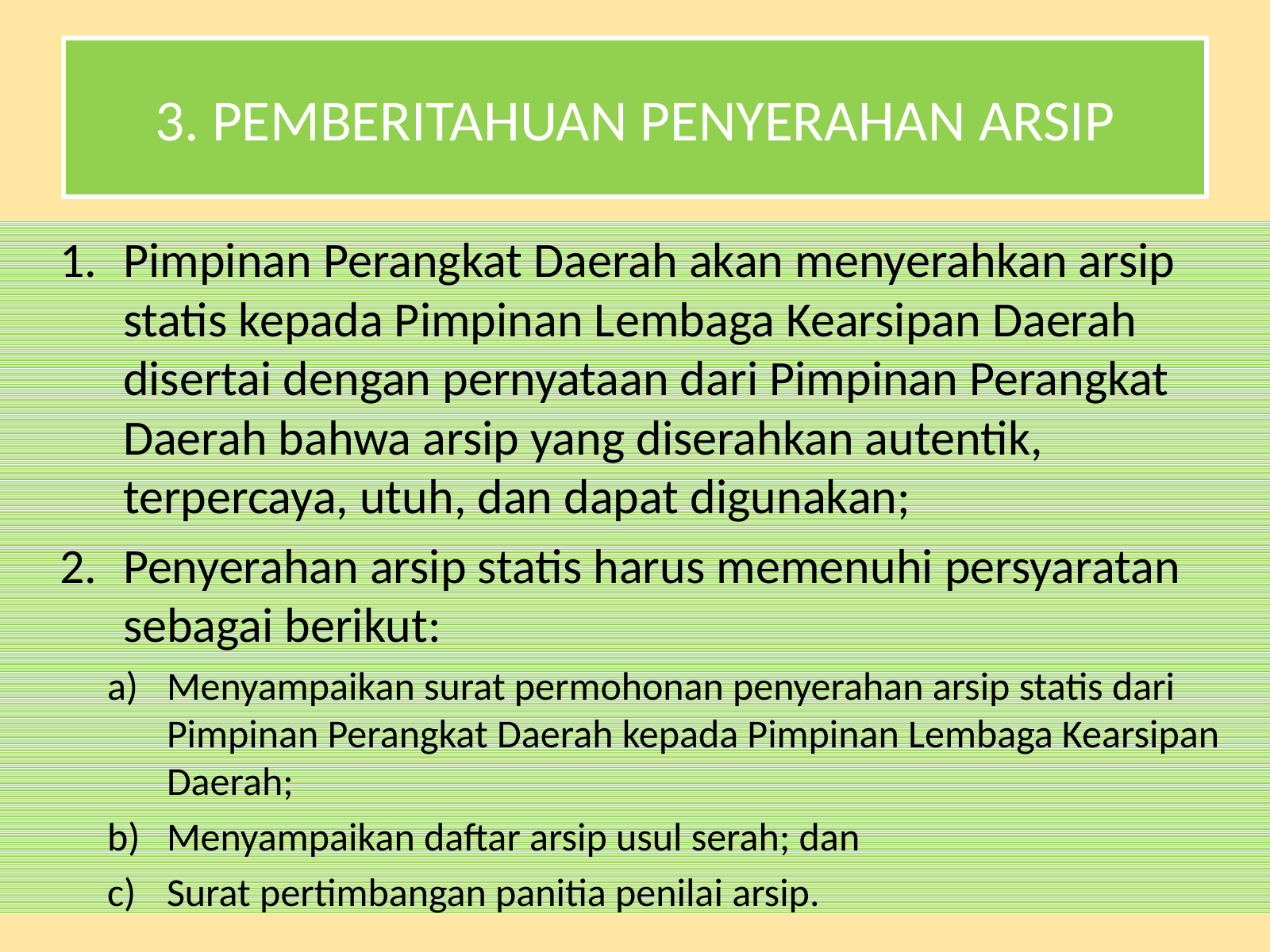

# 3. PEMBERITAHUAN PENYERAHAN ARSIP
Pimpinan Perangkat Daerah akan menyerahkan arsip statis kepada Pimpinan Lembaga Kearsipan Daerah disertai dengan pernyataan dari Pimpinan Perangkat Daerah bahwa arsip yang diserahkan autentik, terpercaya, utuh, dan dapat digunakan;
Penyerahan arsip statis harus memenuhi persyaratan sebagai berikut:
Menyampaikan surat permohonan penyerahan arsip statis dari Pimpinan Perangkat Daerah kepada Pimpinan Lembaga Kearsipan Daerah;
Menyampaikan daftar arsip usul serah; dan
Surat pertimbangan panitia penilai arsip.